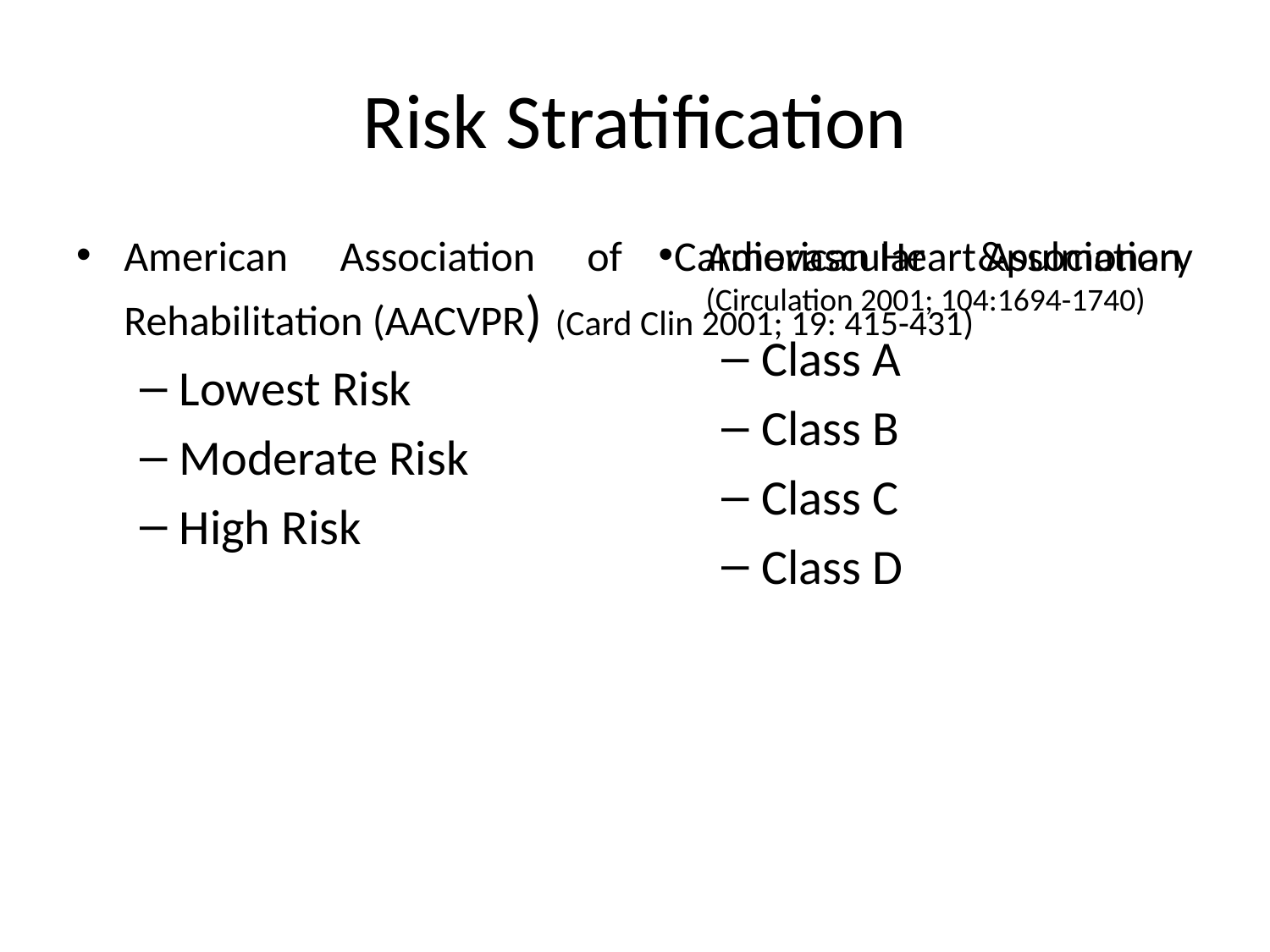

# Risk Stratification
American Association of Cardiovascular &pulmonary Rehabilitation (AACVPR) (Card Clin 2001; 19: 415-431)
Lowest Risk
Moderate Risk
High Risk
American Heart Association (Circulation 2001; 104:1694-1740)
Class A
Class B
Class C
Class D